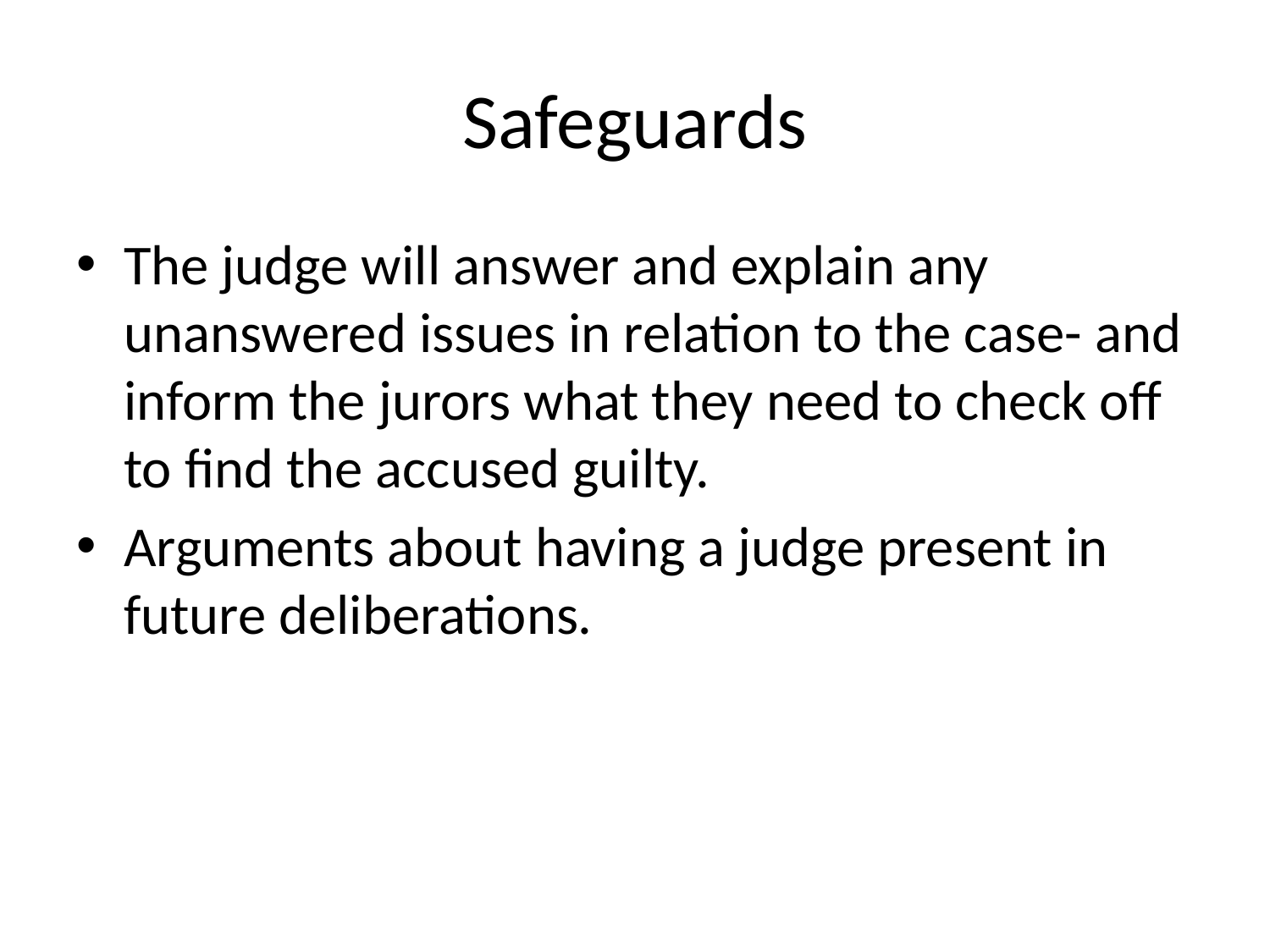

# Safeguards
The judge will answer and explain any unanswered issues in relation to the case- and inform the jurors what they need to check off to find the accused guilty.
Arguments about having a judge present in future deliberations.